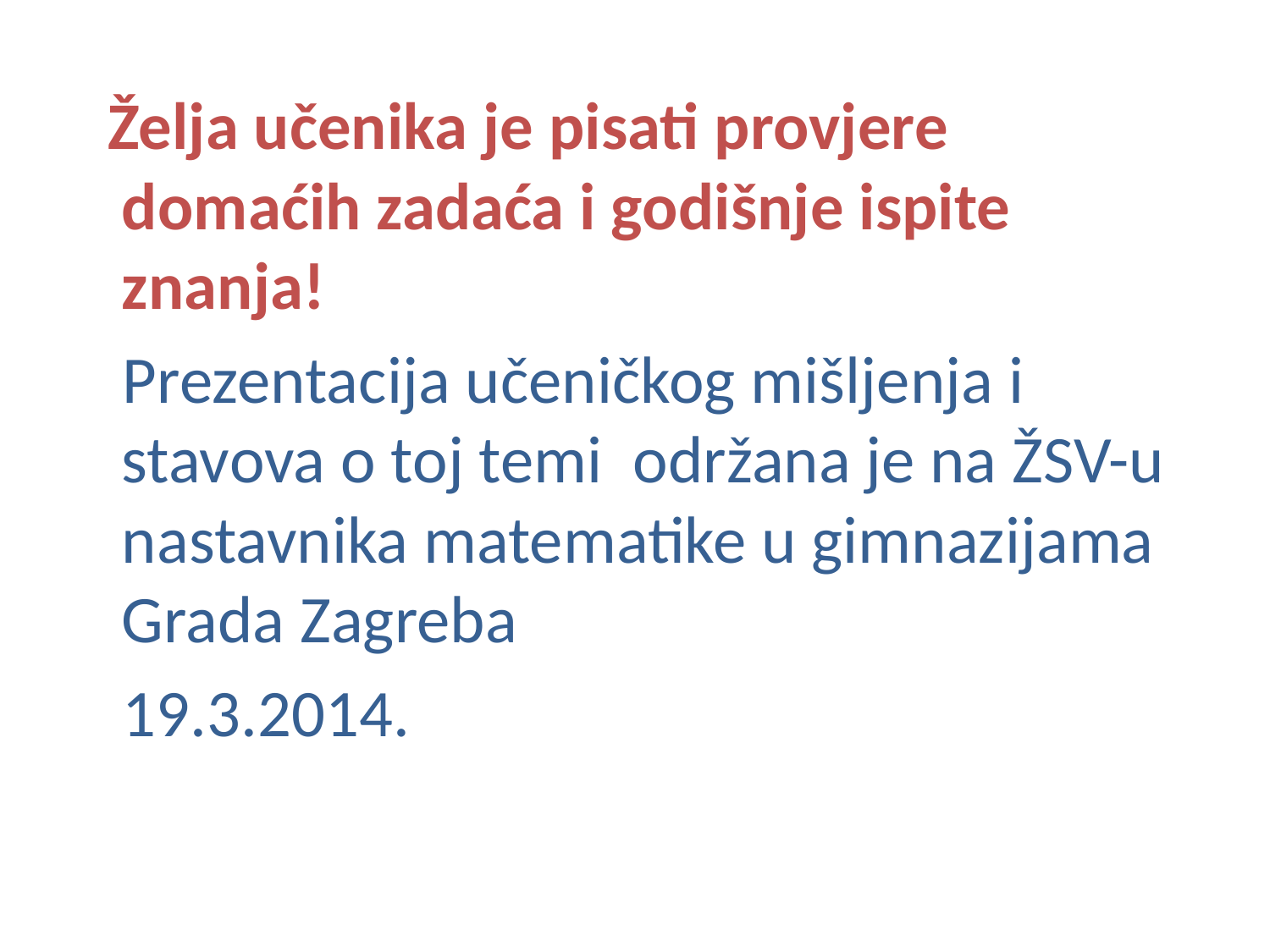

Želja učenika je pisati provjere domaćih zadaća i godišnje ispite znanja!
   Prezentacija učeničkog mišljenja i stavova o toj temi  održana je na ŽSV-u  nastavnika matematike u gimnazijama Grada Zagreba
   19.3.2014.